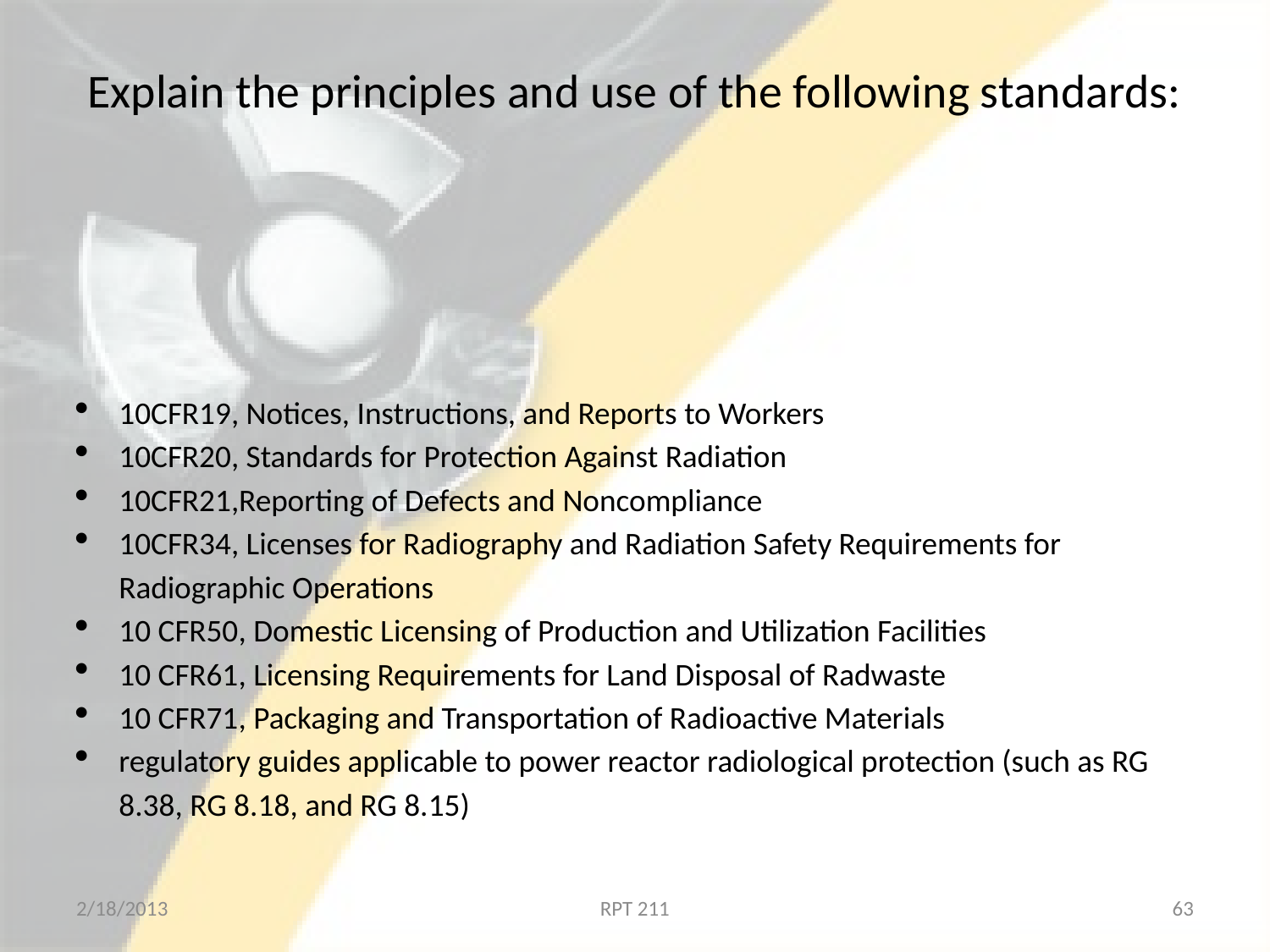

# Explain the principles and use of the following standards:
10CFR19, Notices, Instructions, and Reports to Workers
10CFR20, Standards for Protection Against Radiation
10CFR21,Reporting of Defects and Noncompliance
10CFR34, Licenses for Radiography and Radiation Safety Requirements for Radiographic Operations
10 CFR50, Domestic Licensing of Production and Utilization Facilities
10 CFR61, Licensing Requirements for Land Disposal of Radwaste
10 CFR71, Packaging and Transportation of Radioactive Materials
regulatory guides applicable to power reactor radiological protection (such as RG 8.38, RG 8.18, and RG 8.15)
2/18/2013
RPT 211
63